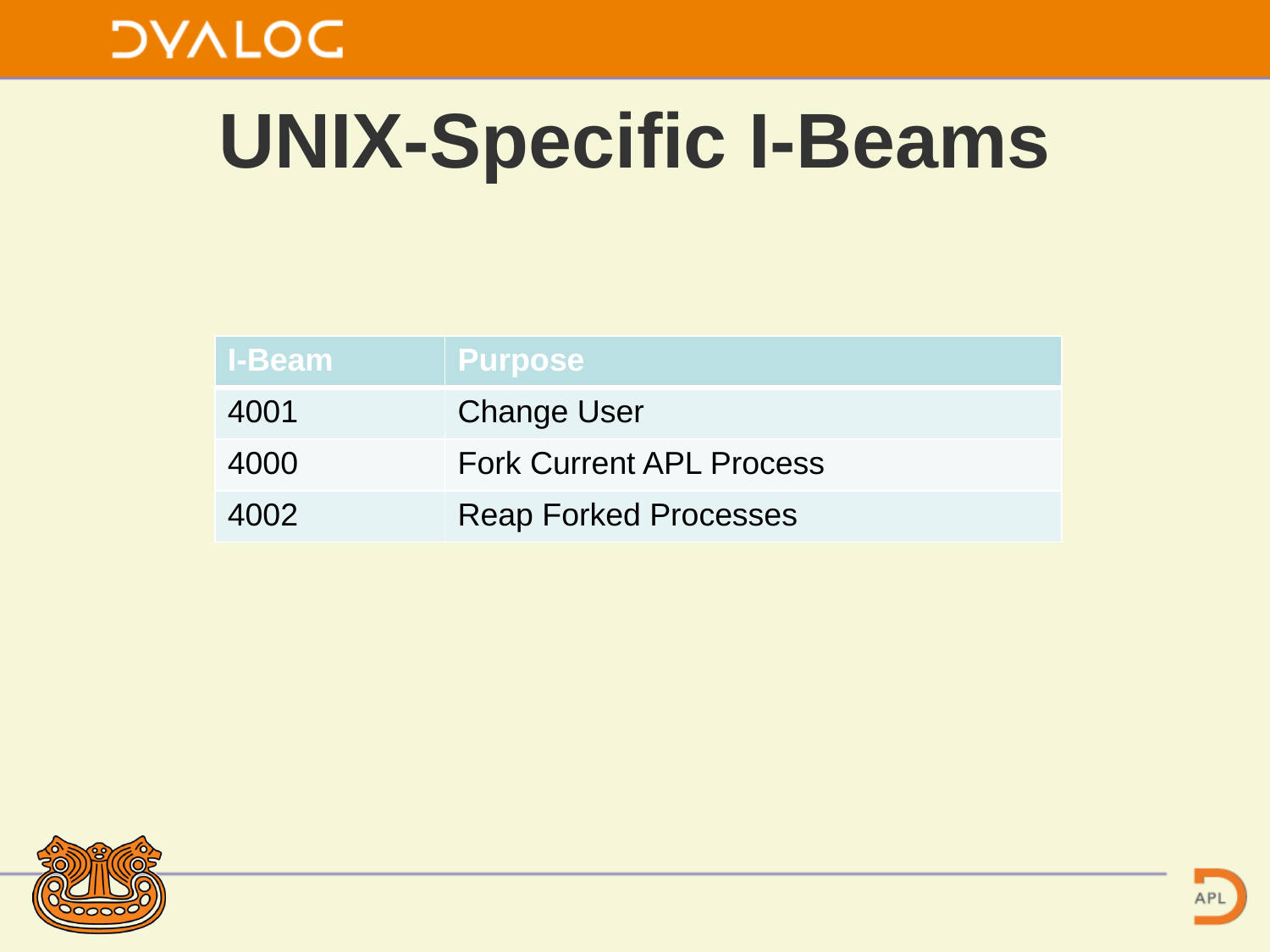

# UNIX-Specific I-Beams
| I-Beam | Purpose |
| --- | --- |
| 4001 | Change User |
| 4000 | Fork Current APL Process |
| 4002 | Reap Forked Processes |